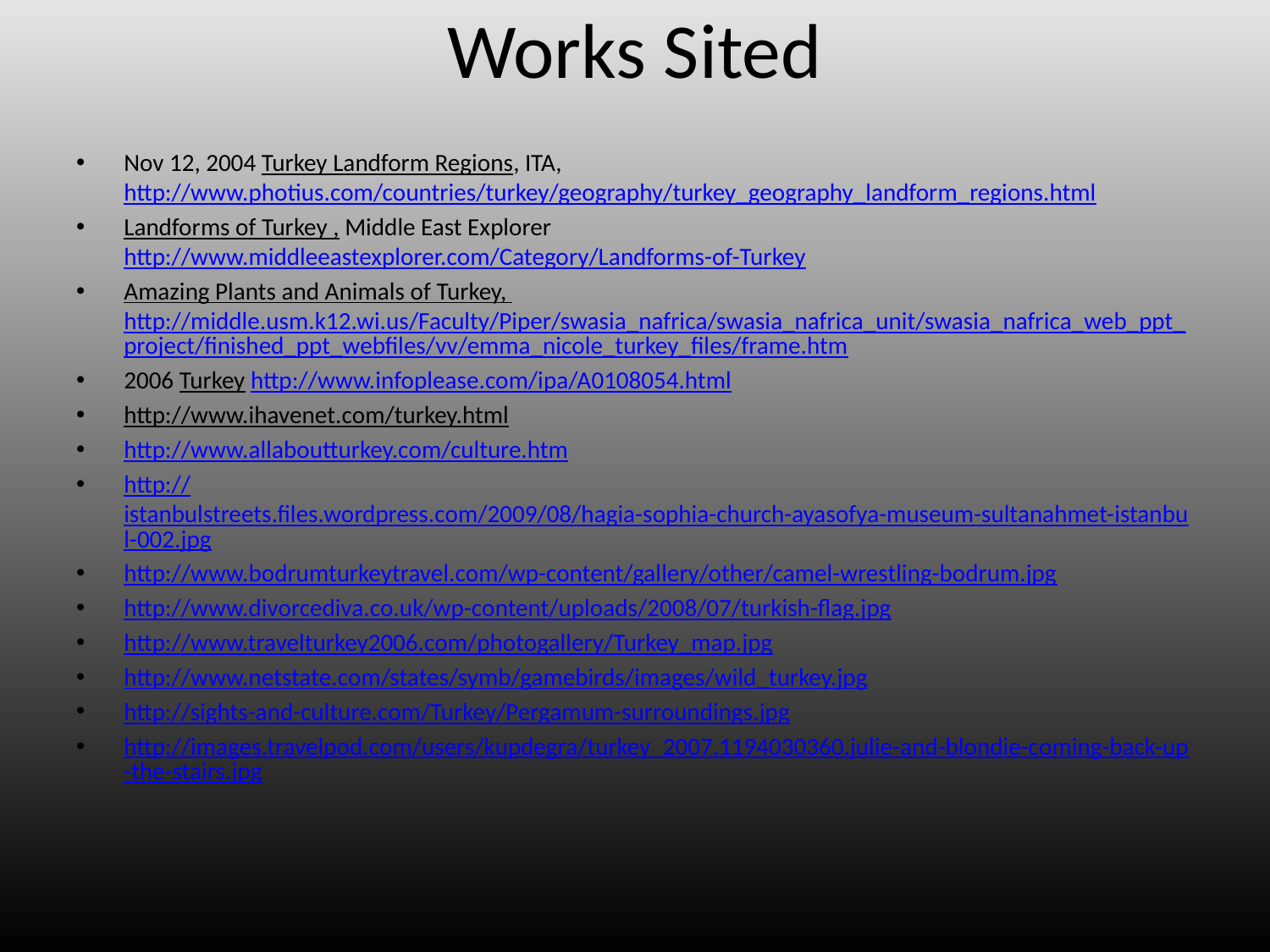

# Works Sited

Nov 12, 2004 Turkey Landform Regions, ITA, http://www.photius.com/countries/turkey/geography/turkey_geography_landform_regions.html
Landforms of Turkey , Middle East Explorer http://www.middleeastexplorer.com/Category/Landforms-of-Turkey
Amazing Plants and Animals of Turkey, http://middle.usm.k12.wi.us/Faculty/Piper/swasia_nafrica/swasia_nafrica_unit/swasia_nafrica_web_ppt_project/finished_ppt_webfiles/vv/emma_nicole_turkey_files/frame.htm
2006 Turkey http://www.infoplease.com/ipa/A0108054.html
http://www.ihavenet.com/turkey.html
http://www.allaboutturkey.com/culture.htm
http://istanbulstreets.files.wordpress.com/2009/08/hagia-sophia-church-ayasofya-museum-sultanahmet-istanbul-002.jpg
http://www.bodrumturkeytravel.com/wp-content/gallery/other/camel-wrestling-bodrum.jpg
http://www.divorcediva.co.uk/wp-content/uploads/2008/07/turkish-flag.jpg
http://www.travelturkey2006.com/photogallery/Turkey_map.jpg
http://www.netstate.com/states/symb/gamebirds/images/wild_turkey.jpg
http://sights-and-culture.com/Turkey/Pergamum-surroundings.jpg
http://images.travelpod.com/users/kupdegra/turkey_2007.1194030360.julie-and-blondie-coming-back-up-the-stairs.jpg